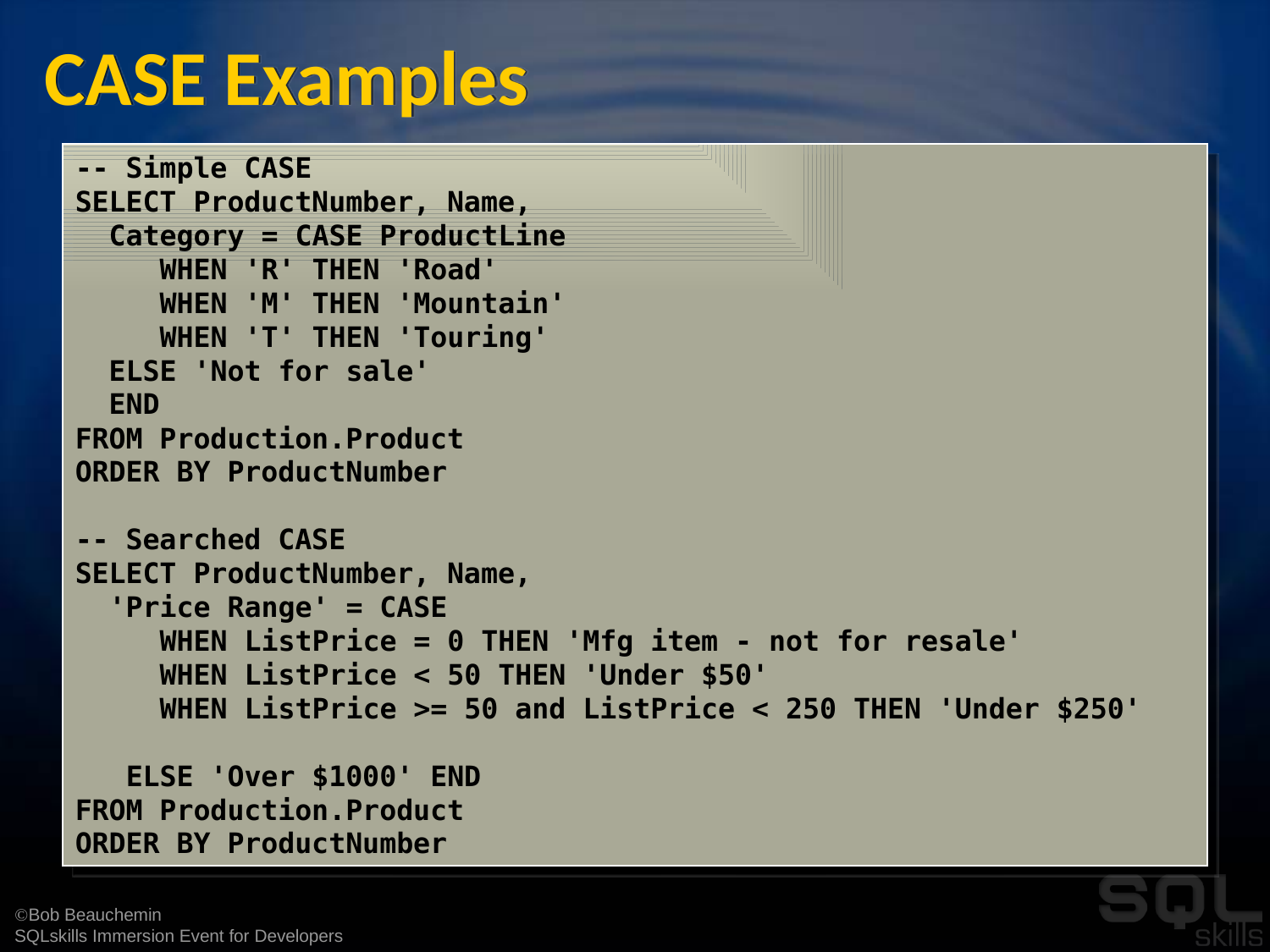

# CASE Examples
-- Simple CASE
SELECT ProductNumber, Name,
  Category = CASE ProductLine
     WHEN 'R' THEN 'Road'
     WHEN 'M' THEN 'Mountain'
     WHEN 'T' THEN 'Touring'
  ELSE 'Not for sale'
  END
FROM Production.Product
ORDER BY ProductNumber

-- Searched CASE
SELECT ProductNumber, Name,
  'Price Range' = CASE
     WHEN ListPrice = 0 THEN 'Mfg item - not for resale'
     WHEN ListPrice < 50 THEN 'Under $50'
     WHEN ListPrice >= 50 and ListPrice < 250 THEN 'Under $250'
   ELSE 'Over $1000' END
FROM Production.Product
ORDER BY ProductNumber